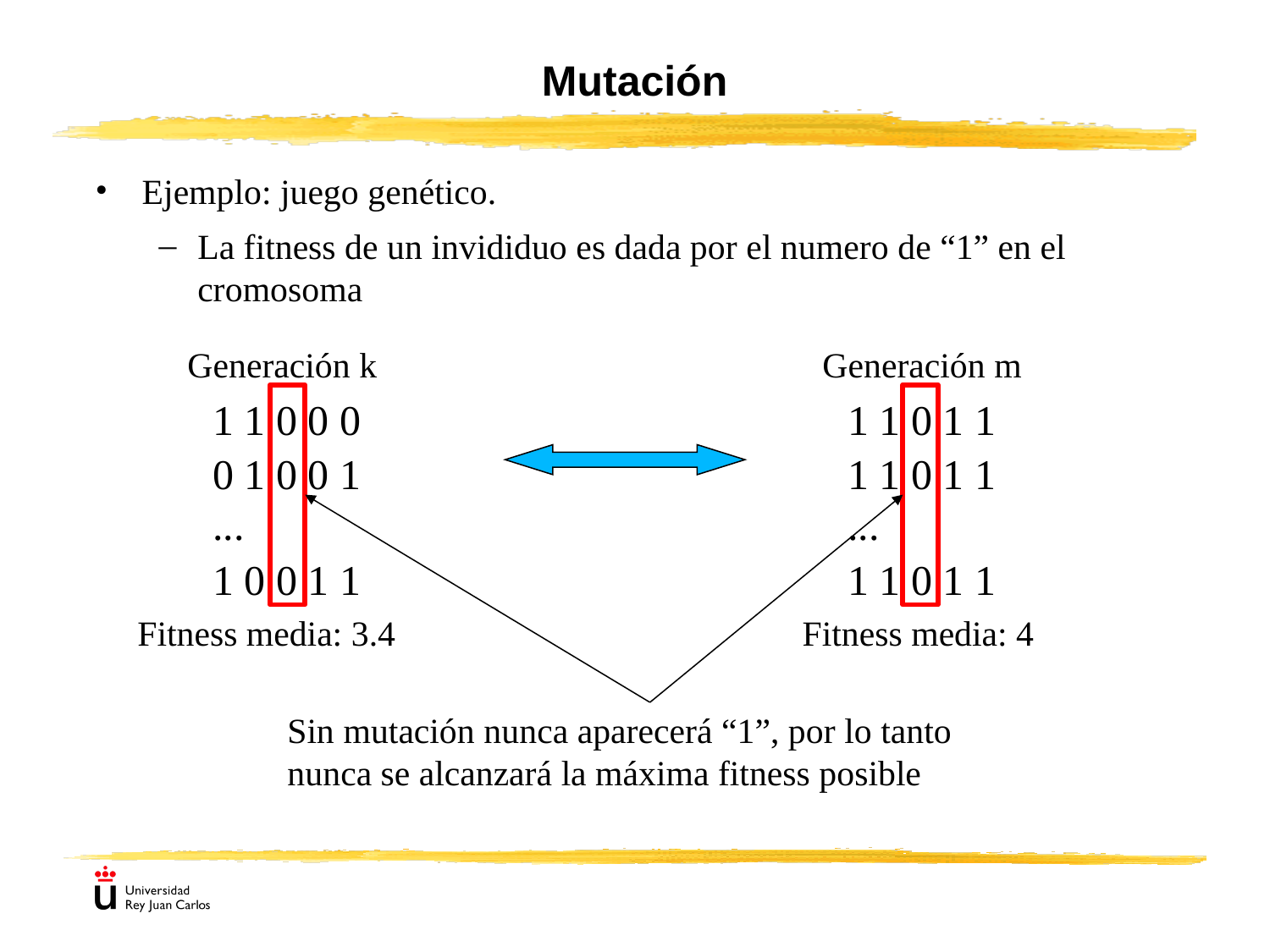

# Mutación
Ejemplo: juego genético.
La fitness de un invididuo es dada por el numero de “1” en el cromosoma
Generación k
Generación m

1 1 0 0 0
1 1 0 1 1
0 1 0 0 1
1 1 0 1 1

...
...
1 0 0 1 1
1 1 0 1 1
Fitness media: 3.4
Fitness media: 4
Sin mutación nunca aparecerá “1”, por lo tanto nunca se alcanzará la máxima fitness posible